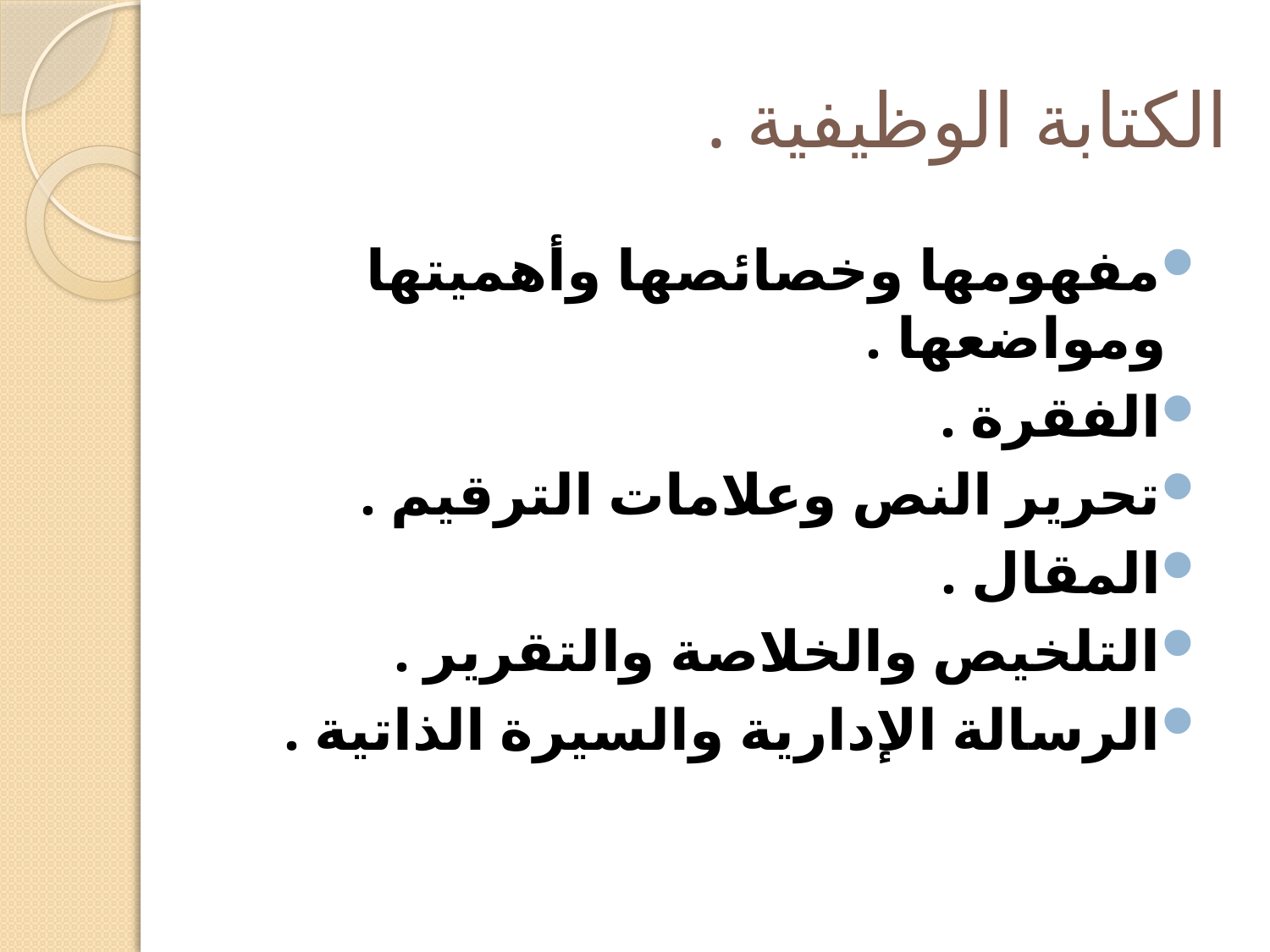

# الكتابة الوظيفية .
مفهومها وخصائصها وأهميتها ومواضعها .
الفقرة .
تحرير النص وعلامات الترقيم .
المقال .
التلخيص والخلاصة والتقرير .
الرسالة الإدارية والسيرة الذاتية .